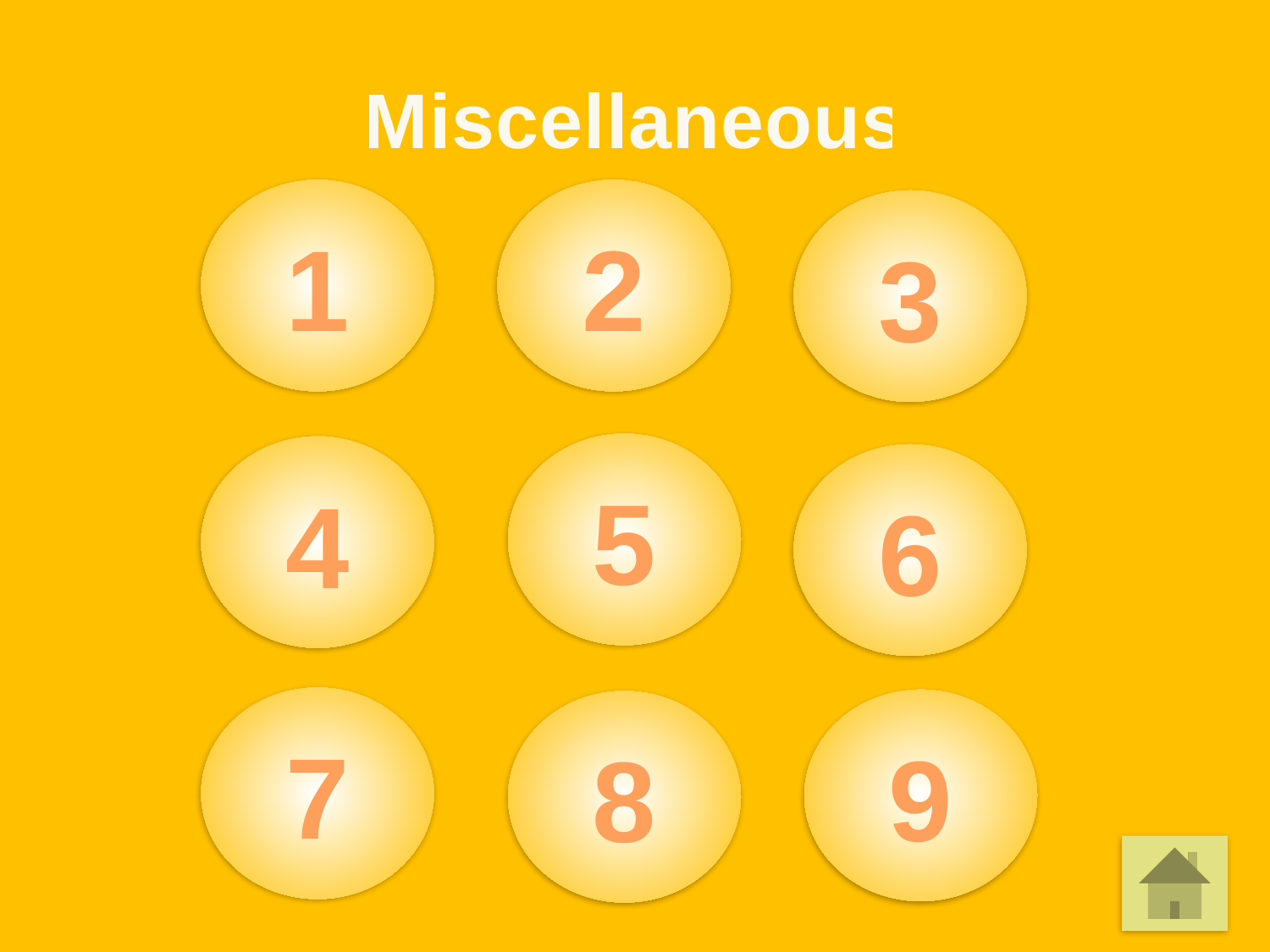

# Miscellaneous
1
2
3
5
4
6
7
9
8